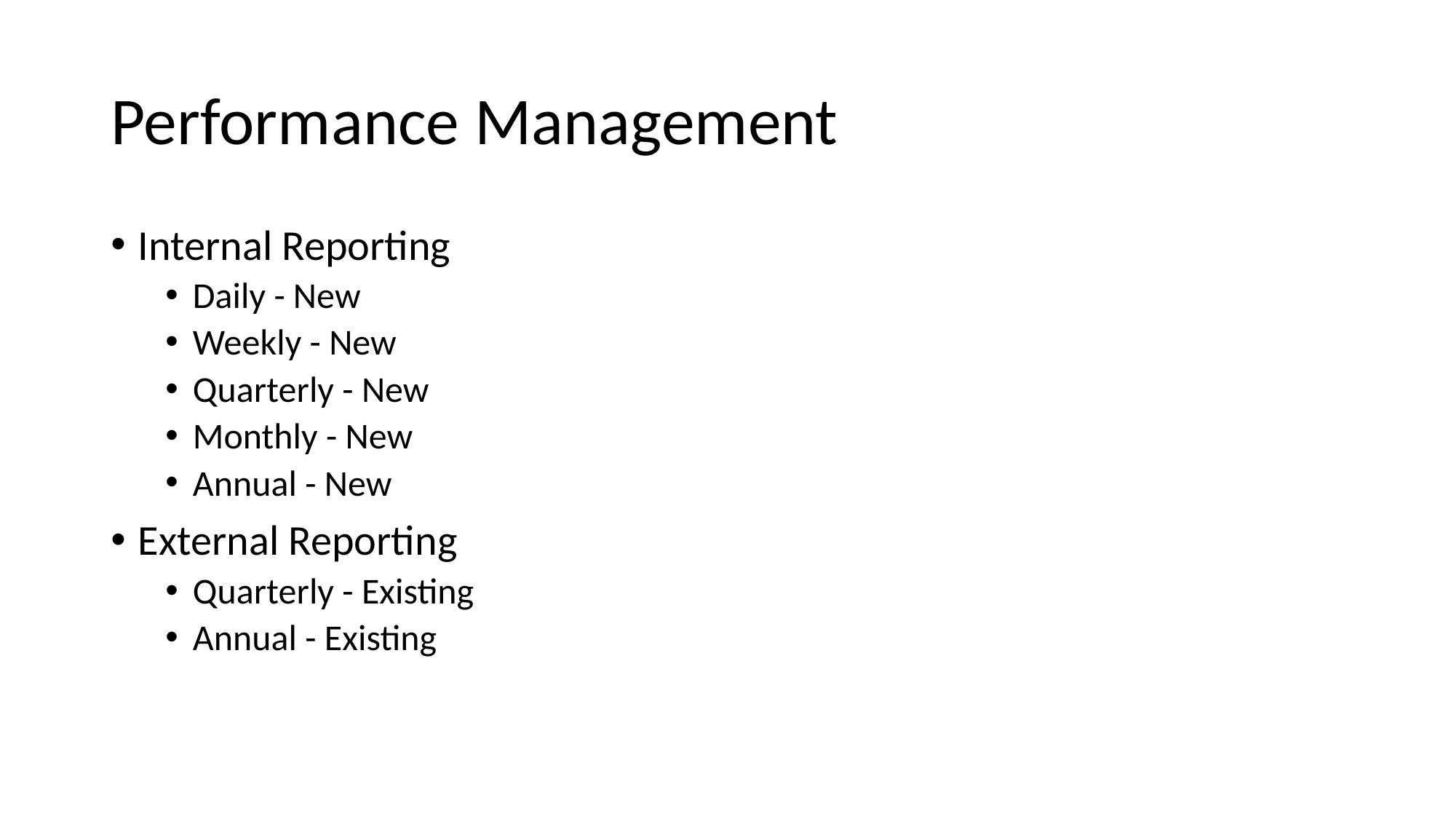

# Performance Management
Internal Reporting
Daily - New
Weekly - New
Quarterly - New
Monthly - New
Annual - New
External Reporting
Quarterly - Existing
Annual - Existing